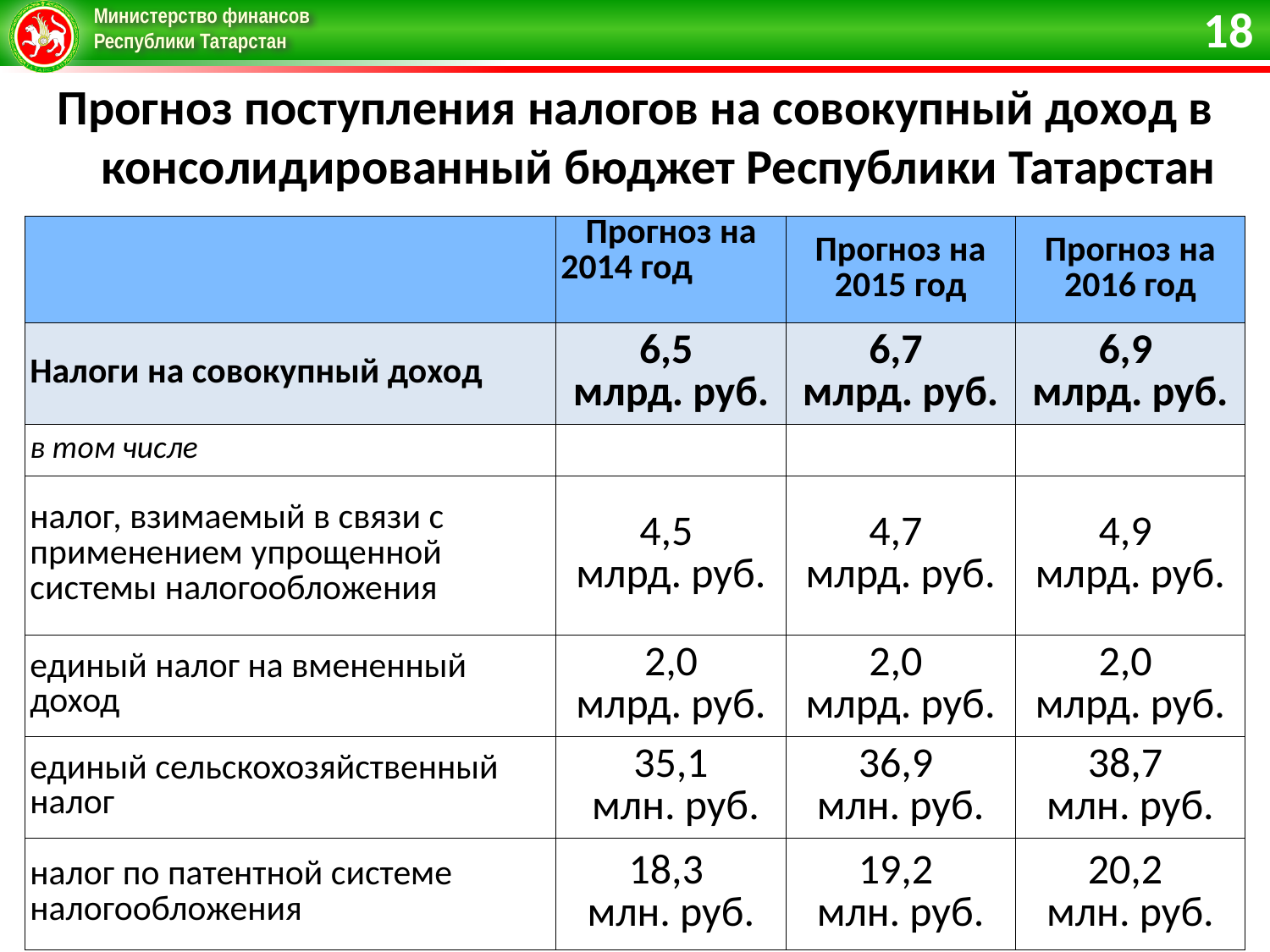

18
Прогноз поступления налогов на совокупный доход в консолидированный бюджет Республики Татарстан
|  | Прогноз на 2014 год | Прогноз на 2015 год | Прогноз на 2016 год |
| --- | --- | --- | --- |
| Налоги на совокупный доход | 6,5 млрд. руб. | 6,7 млрд. руб. | 6,9 млрд. руб. |
| в том числе |  |  |  |
| налог, взимаемый в связи с применением упрощенной системы налогообложения | 4,5 млрд. руб. | 4,7 млрд. руб. | 4,9 млрд. руб. |
| единый налог на вмененный доход | 2,0 млрд. руб. | 2,0 млрд. руб. | 2,0 млрд. руб. |
| единый сельскохозяйственный налог | 35,1 млн. руб. | 36,9 млн. руб. | 38,7 млн. руб. |
| налог по патентной системе налогообложения | 18,3 млн. руб. | 19,2 млн. руб. | 20,2 млн. руб. |